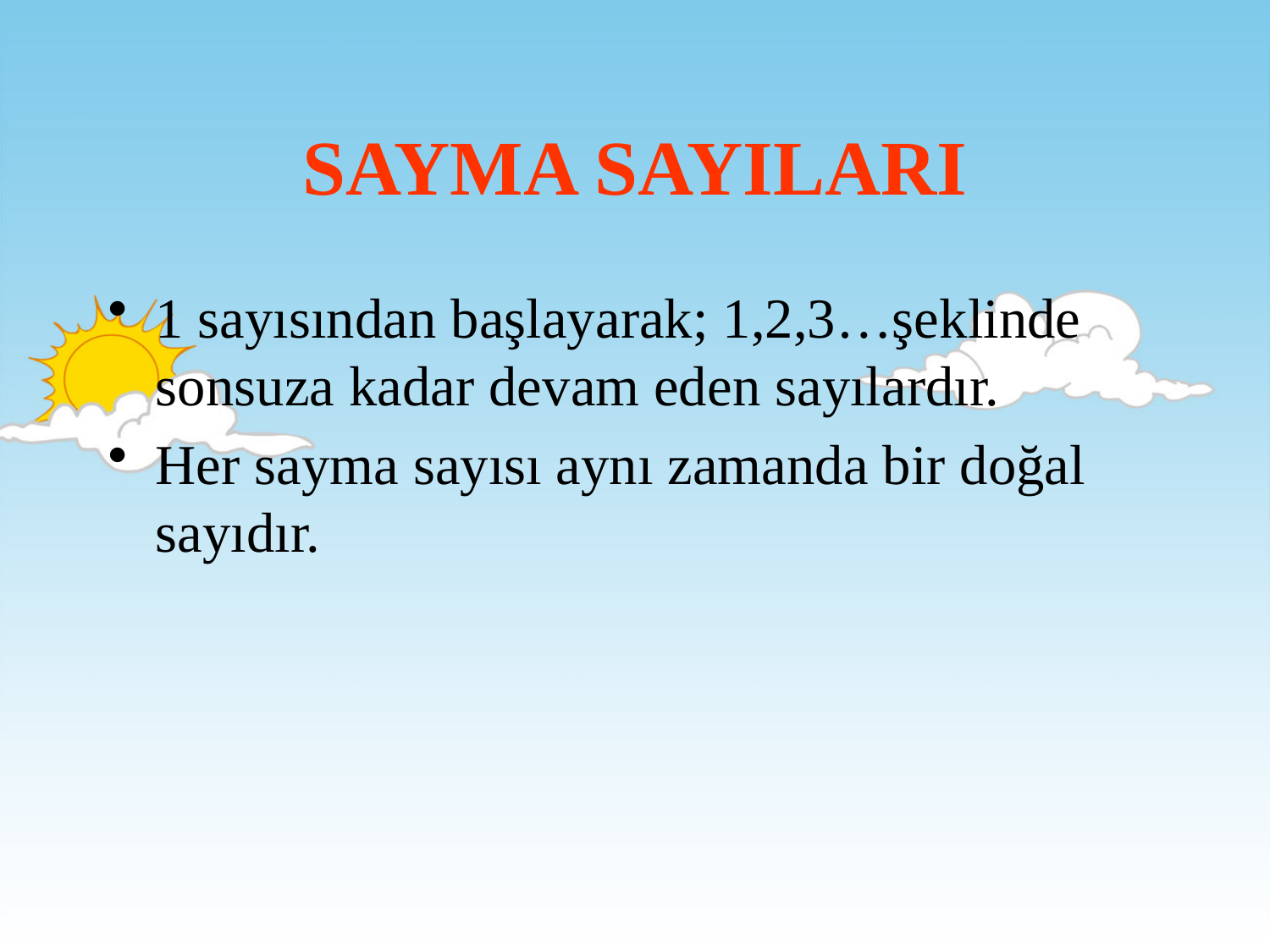

# SAYMA SAYILARI
1 sayısından başlayarak; 1,2,3…şeklinde sonsuza kadar devam eden sayılardır.
Her sayma sayısı aynı zamanda bir doğal sayıdır.